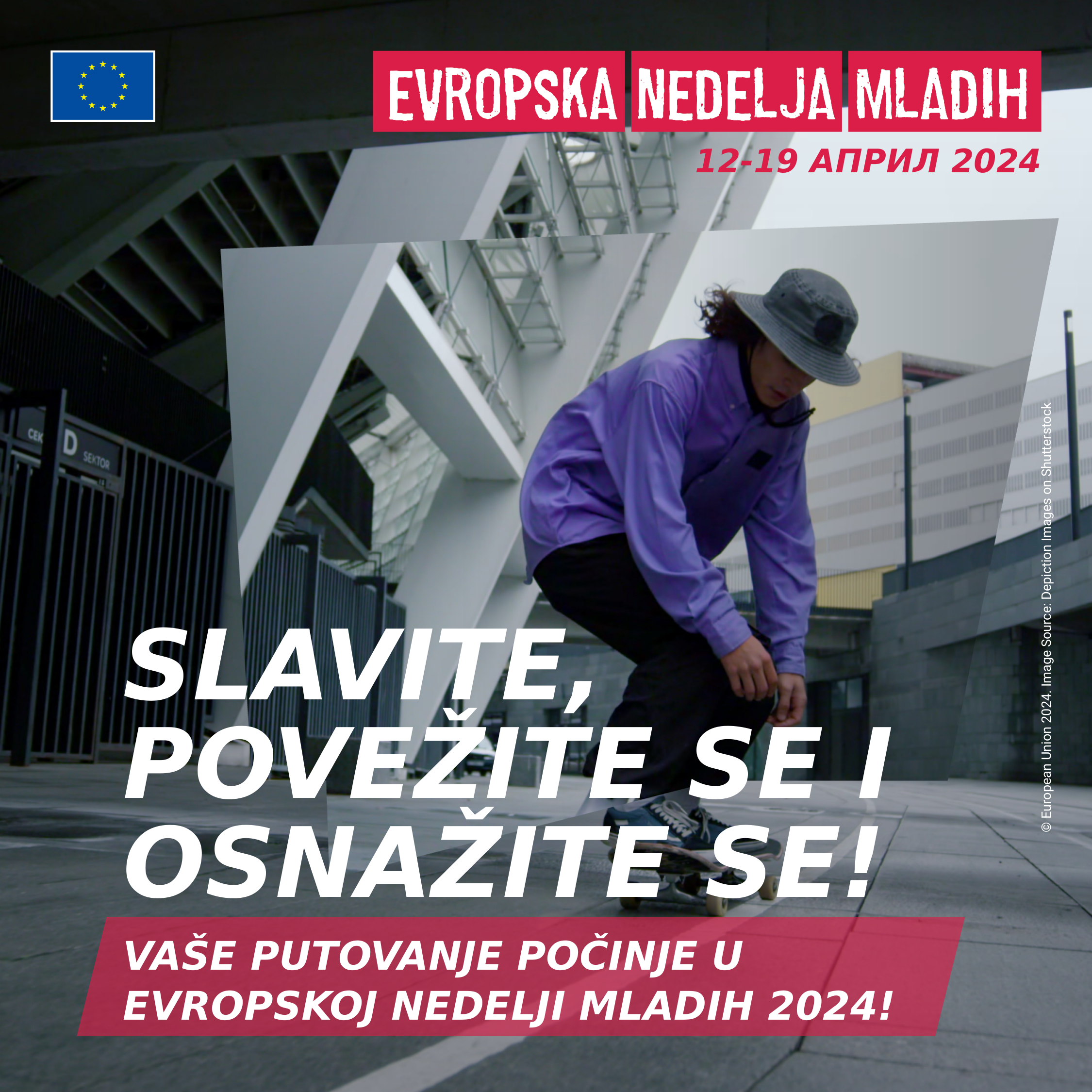

© European Union 2024. Image Source: Depiction Images on Shutterstock
SLAVITE, POVEŽITE SE I OSNAŽITE SE!

VAŠE PUTOVANJE POČINJE U EVROPSKOJ NEDELJI MLADIH 2024!